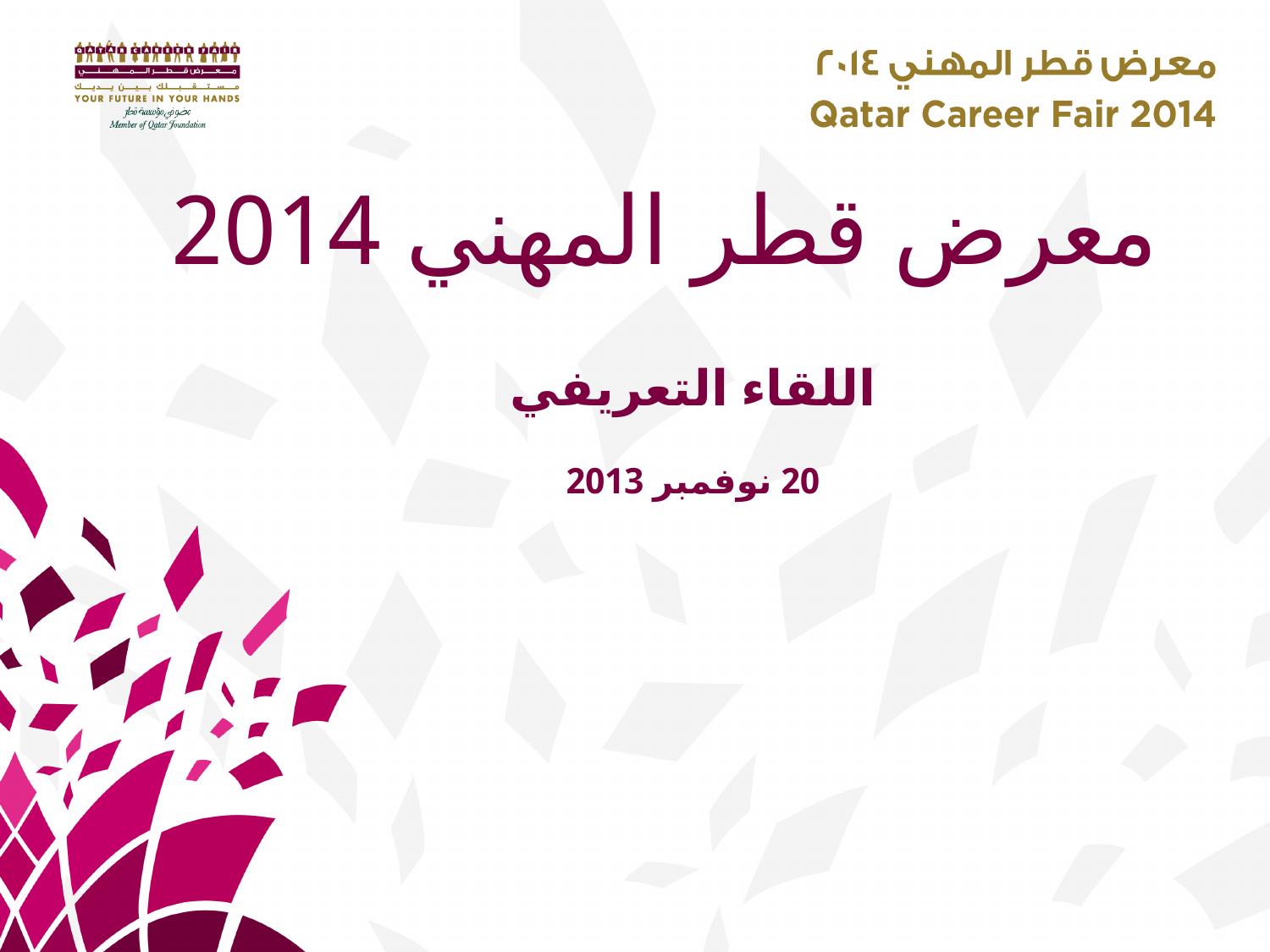

معرض قطر المهني 2014
اللقاء التعريفي

20 نوفمبر 2013